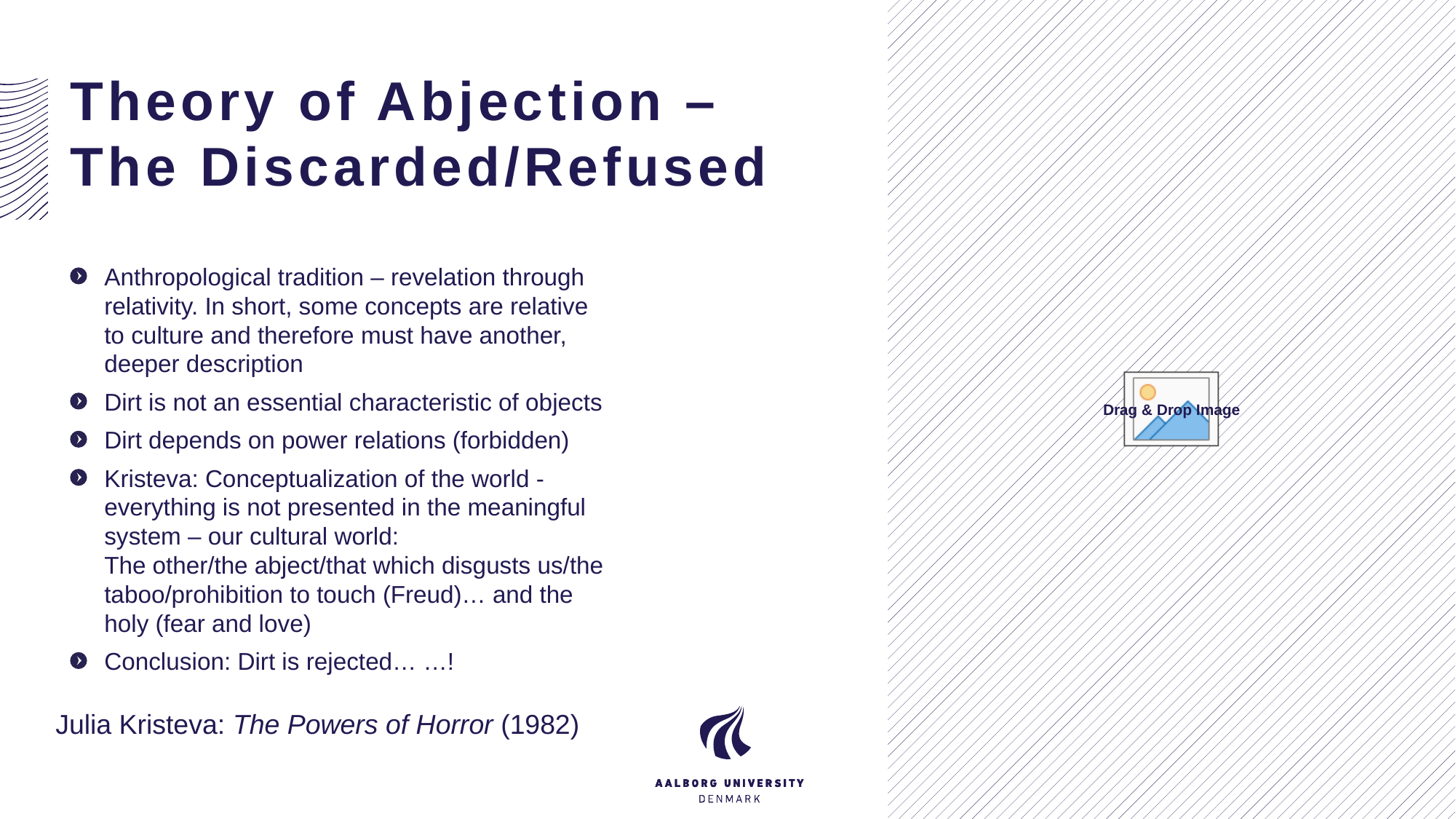

# Theory of Abjection – The Discarded/Refused
11
Anthropological tradition – revelation through relativity. In short, some concepts are relative to culture and therefore must have another, deeper description
Dirt is not an essential characteristic of objects
Dirt depends on power relations (forbidden)
Kristeva: Conceptualization of the world - everything is not presented in the meaningful system – our cultural world:
The other/the abject/that which disgusts us/the taboo/prohibition to touch (Freud)… and the holy (fear and love)
Conclusion: Dirt is rejected… …!
Julia Kristeva: The Powers of Horror (1982)